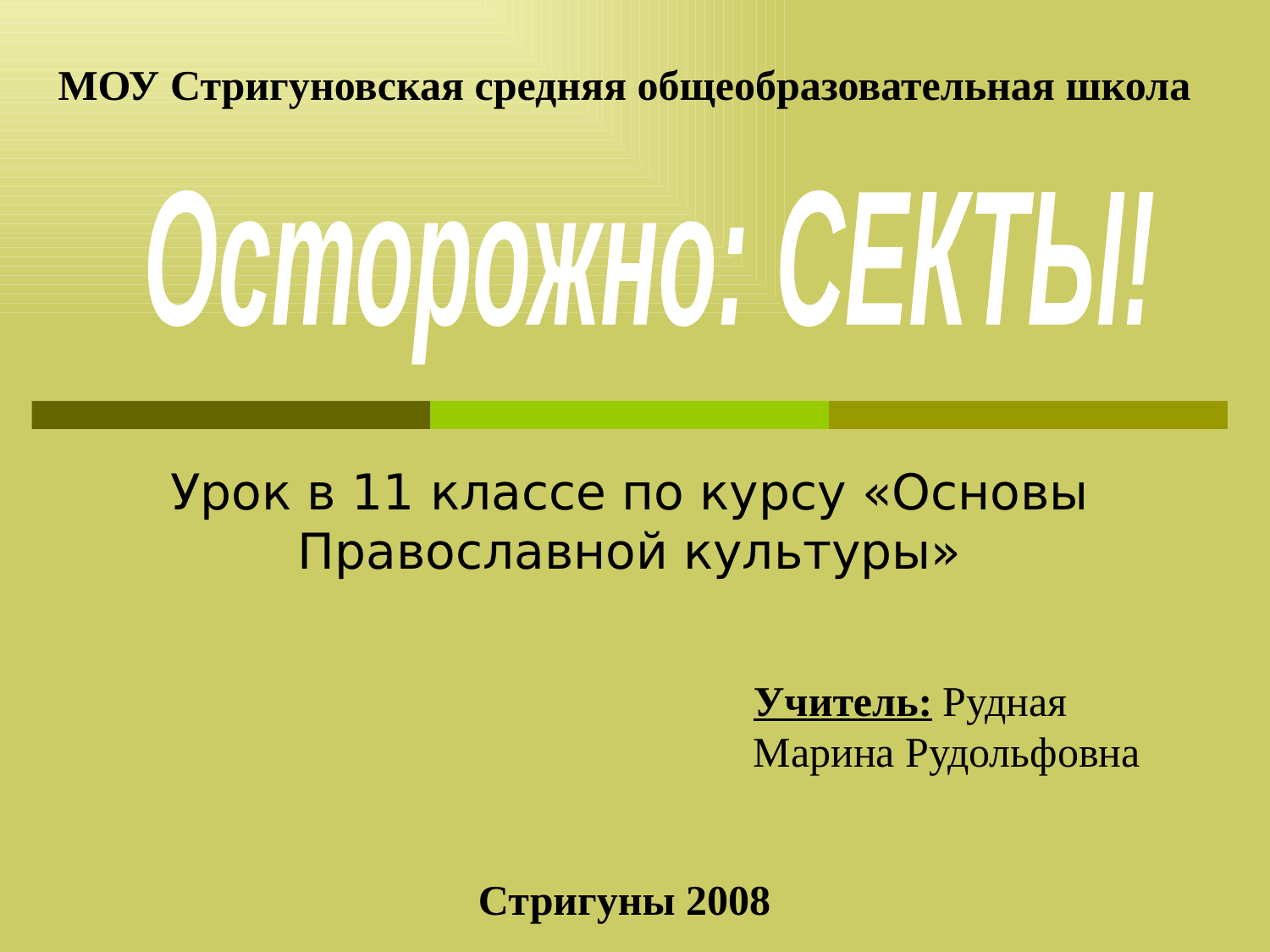

# МОУ Стригуновская средняя общеобразовательная школа
Осторожно: СЕКТЫ!
Урок в 11 классе по курсу «Основы Православной культуры»
Учитель: Рудная
Марина Рудольфовна
Стригуны 2008